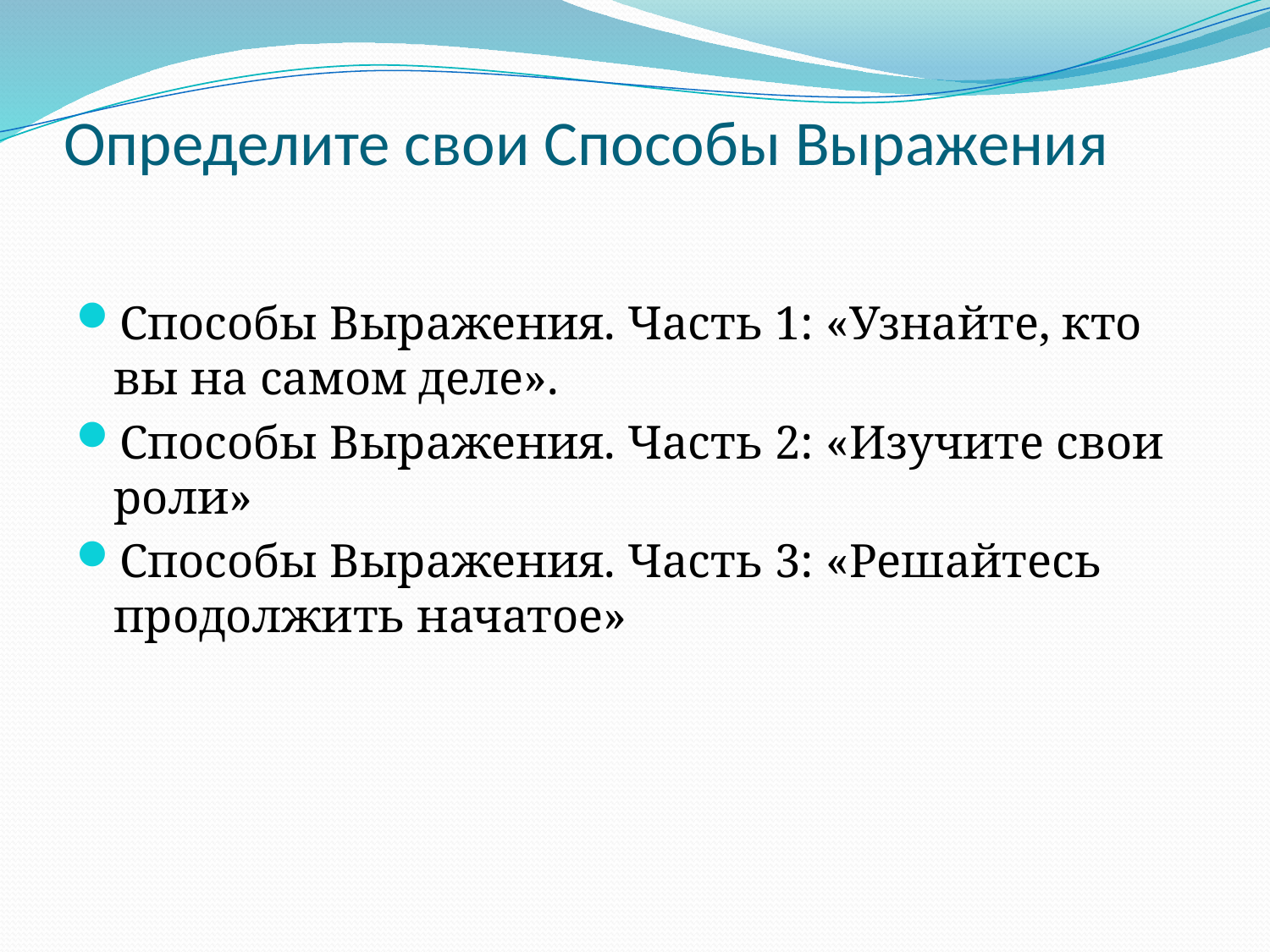

# Определите свои Способы Выражения
Способы Выражения. Часть 1: «Узнайте, кто вы на самом деле».
Способы Выражения. Часть 2: «Изучите свои роли»
Способы Выражения. Часть 3: «Решайтесь продолжить начатое»